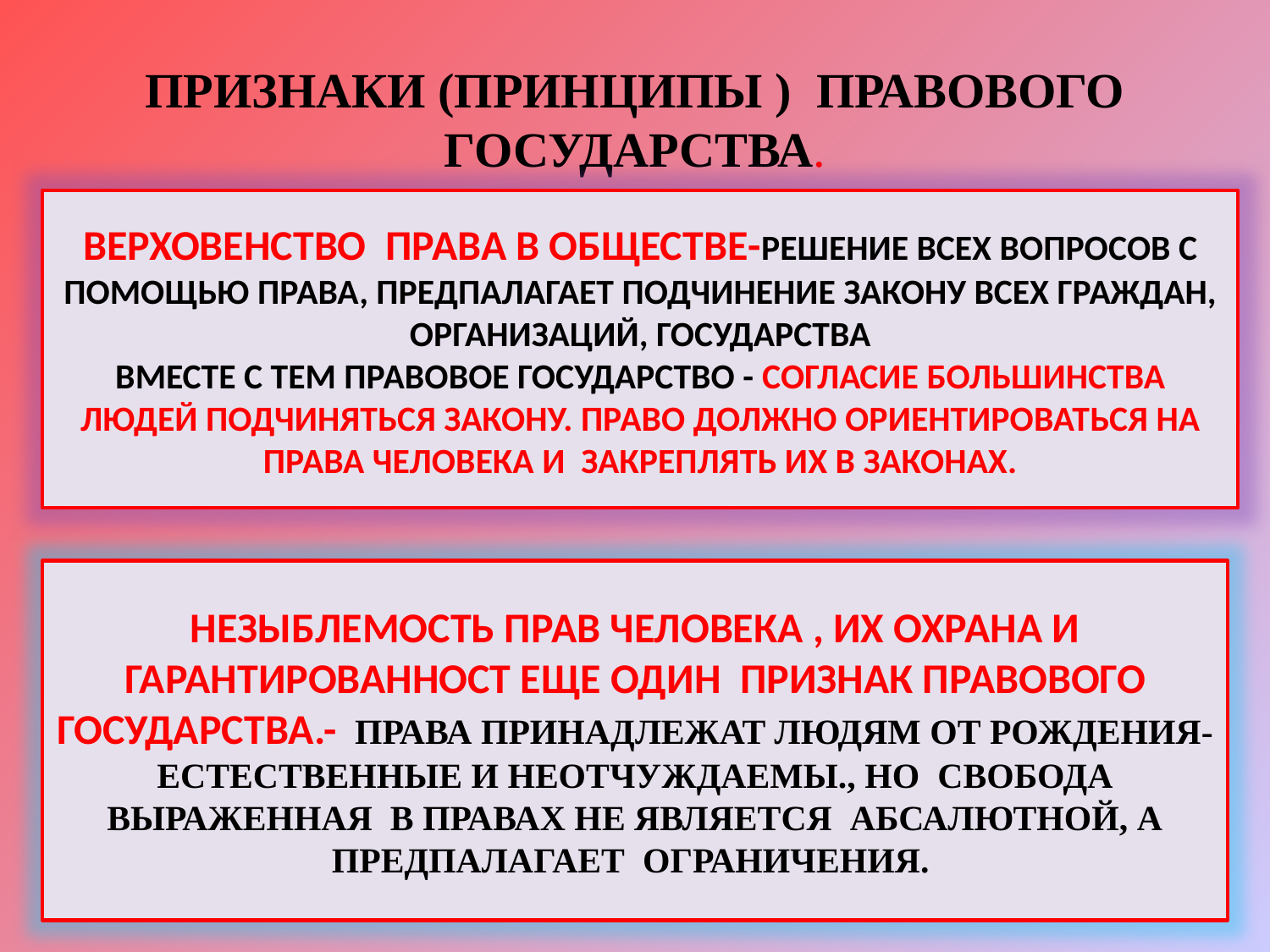

# ПРИЗНАКИ (ПРИНЦИПЫ )  ПРАВОВОГО ГОСУДАРСТВА.
ВЕРХОВЕНСТВО  ПРАВА В ОБЩЕСТВЕ-РЕШЕНИЕ ВСЕХ ВОПРОСОВ С ПОМОЩЬЮ ПРАВА, ПРЕДПАЛАГАЕТ ПОДЧИНЕНИЕ ЗАКОНУ ВСЕХ ГРАЖДАН, ОРГАНИЗАЦИЙ, ГОСУДАРСТВА
ВМЕСТЕ С ТЕМ ПРАВОВОЕ ГОСУДАРСТВО - СОГЛАСИЕ БОЛЬШИНСТВА ЛЮДЕЙ ПОДЧИНЯТЬСЯ ЗАКОНУ. ПРАВО ДОЛЖНО ОРИЕНТИРОВАТЬСЯ НА ПРАВА ЧЕЛОВЕКА И  ЗАКРЕПЛЯТЬ ИХ В ЗАКОНАХ.
НЕЗЫБЛЕМОСТЬ ПРАВ ЧЕЛОВЕКА , ИХ ОХРАНА И ГАРАНТИРОВАННОСТ ЕЩЕ ОДИН  ПРИЗНАК ПРАВОВОГО ГОСУДАРСТВА.-  ПРАВА ПРИНАДЛЕЖАТ ЛЮДЯМ ОТ РОЖДЕНИЯ- ЕСТЕСТВЕННЫЕ И НЕОТЧУЖДАЕМЫ., НО  СВОБОДА ВЫРАЖЕННАЯ  В ПРАВАХ НЕ ЯВЛЯЕТСЯ  АБСАЛЮТНОЙ, А ПРЕДПАЛАГАЕТ  ОГРАНИЧЕНИЯ.